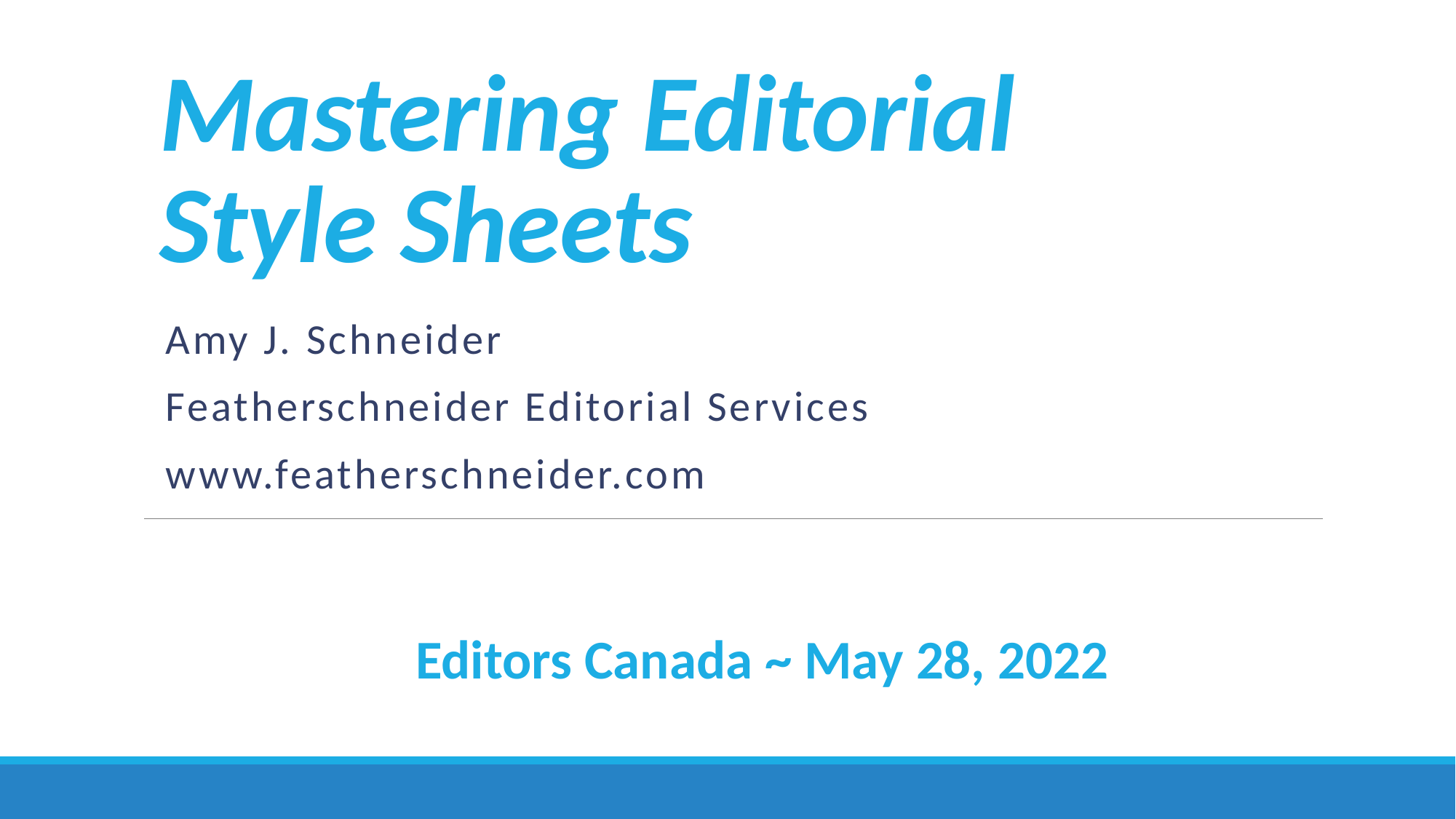

# Mastering Editorial Style Sheets
Amy J. Schneider
Featherschneider Editorial Services
www.featherschneider.com
Editors Canada ~ May 28, 2022